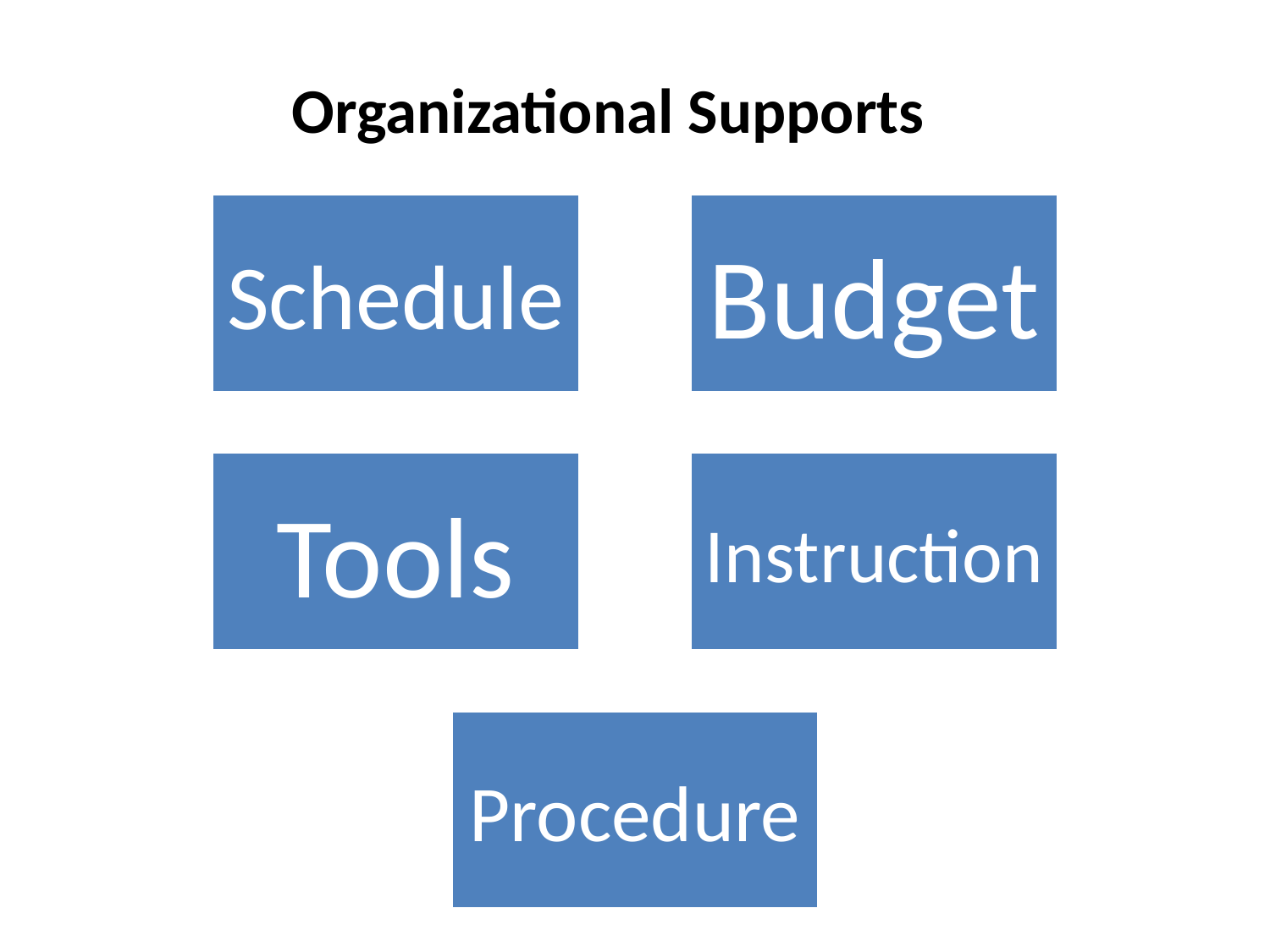

Organizational Supports
Schedule
Budget
Tools
Instruction
Procedure